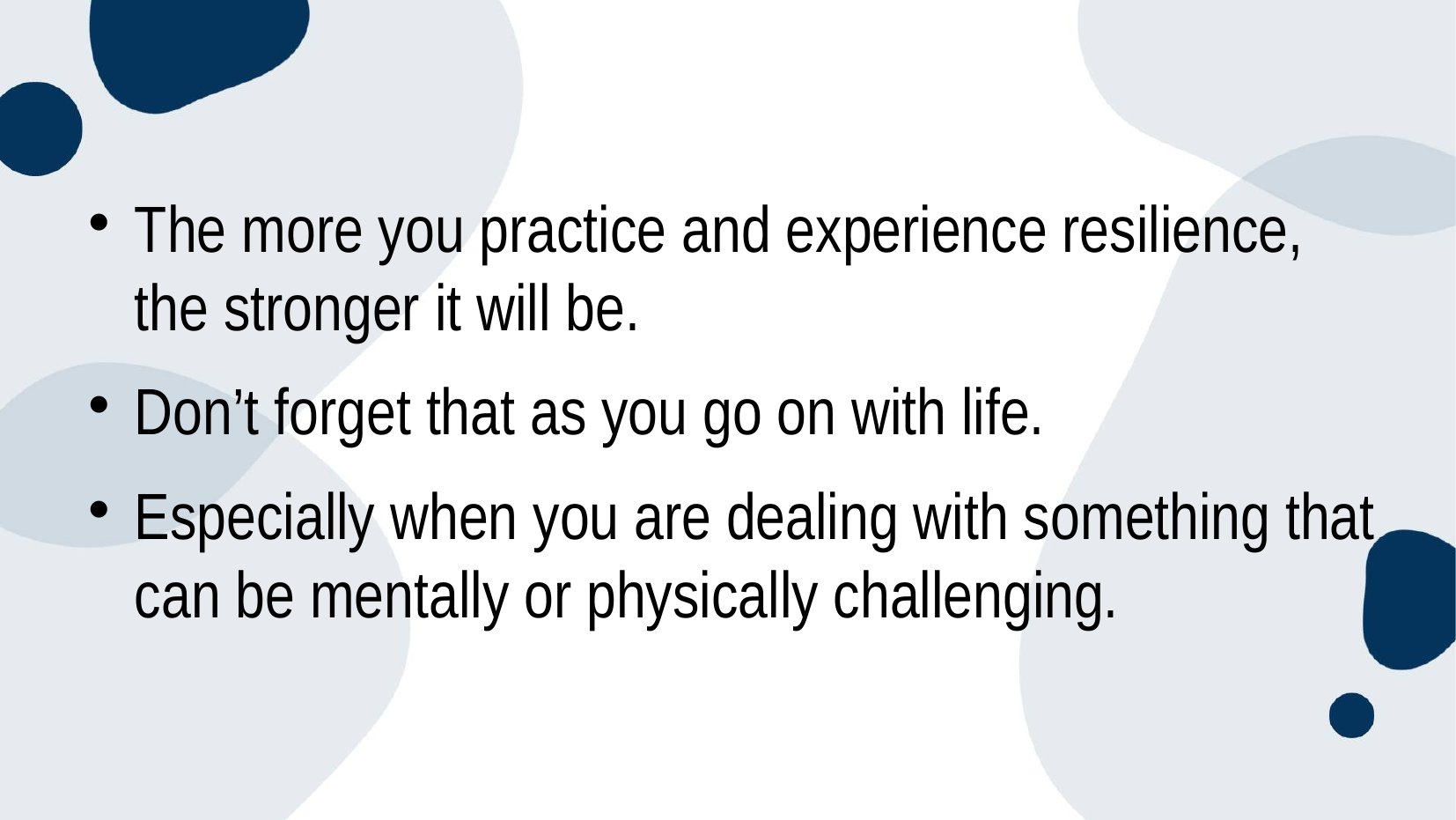

#
The more you practice and experience resilience, the stronger it will be.
Don’t forget that as you go on with life.
Especially when you are dealing with something that can be mentally or physically challenging.